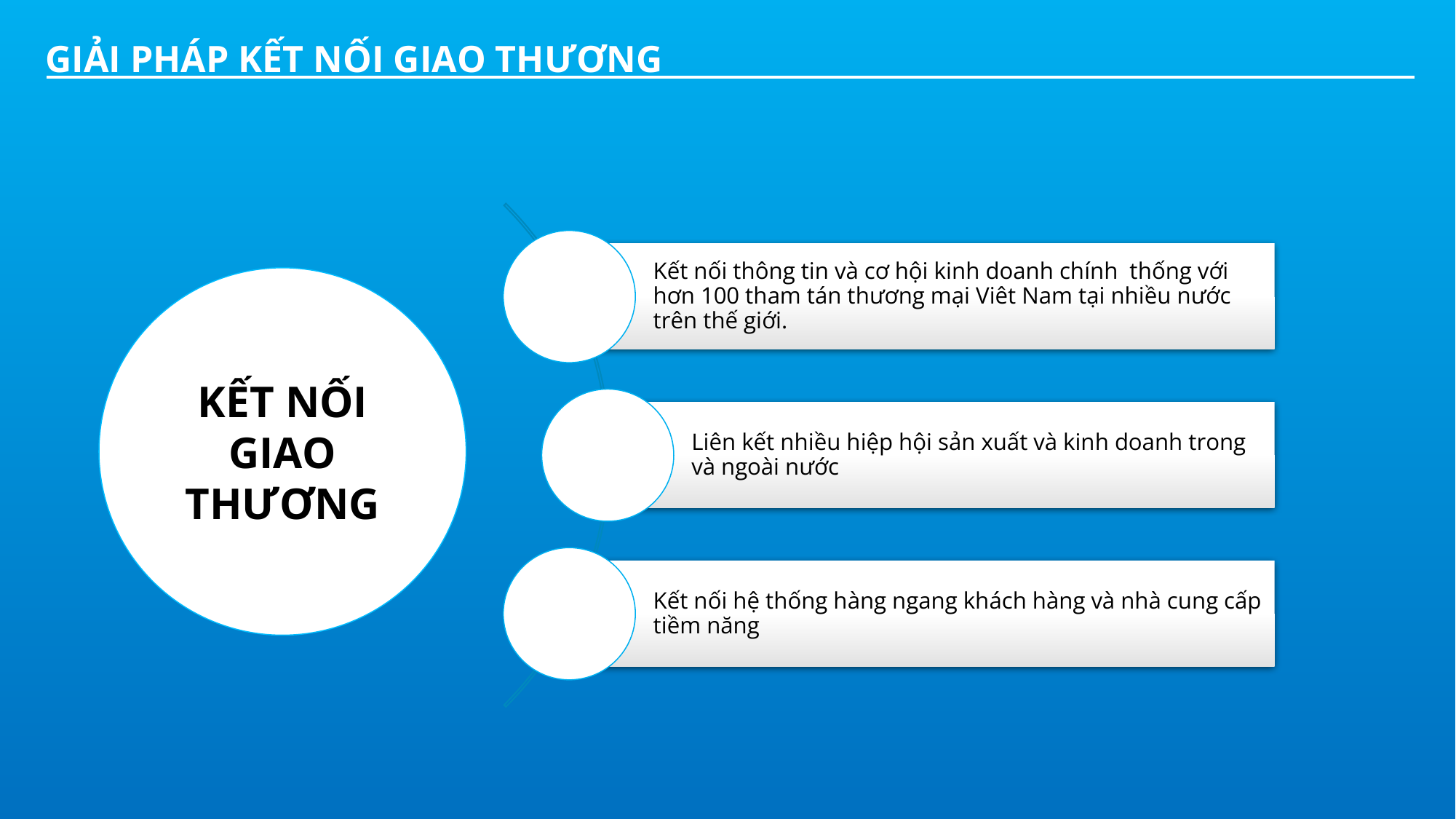

GIẢI PHÁP KẾT NỐI GIAO THƯƠNG

Kết nối thông tin và cơ hội kinh doanh chính  thống với hơn 100 tham tán thương mại Viêt Nam tại nhiều nước trên thế giới.

Liên kết nhiều hiệp hội sản xuất và kinh doanh trong và ngoài nước

Kết nối hệ thống hàng ngang khách hàng và nhà cung cấp tiềm năng
KẾT NỐI GIAO THƯƠNG